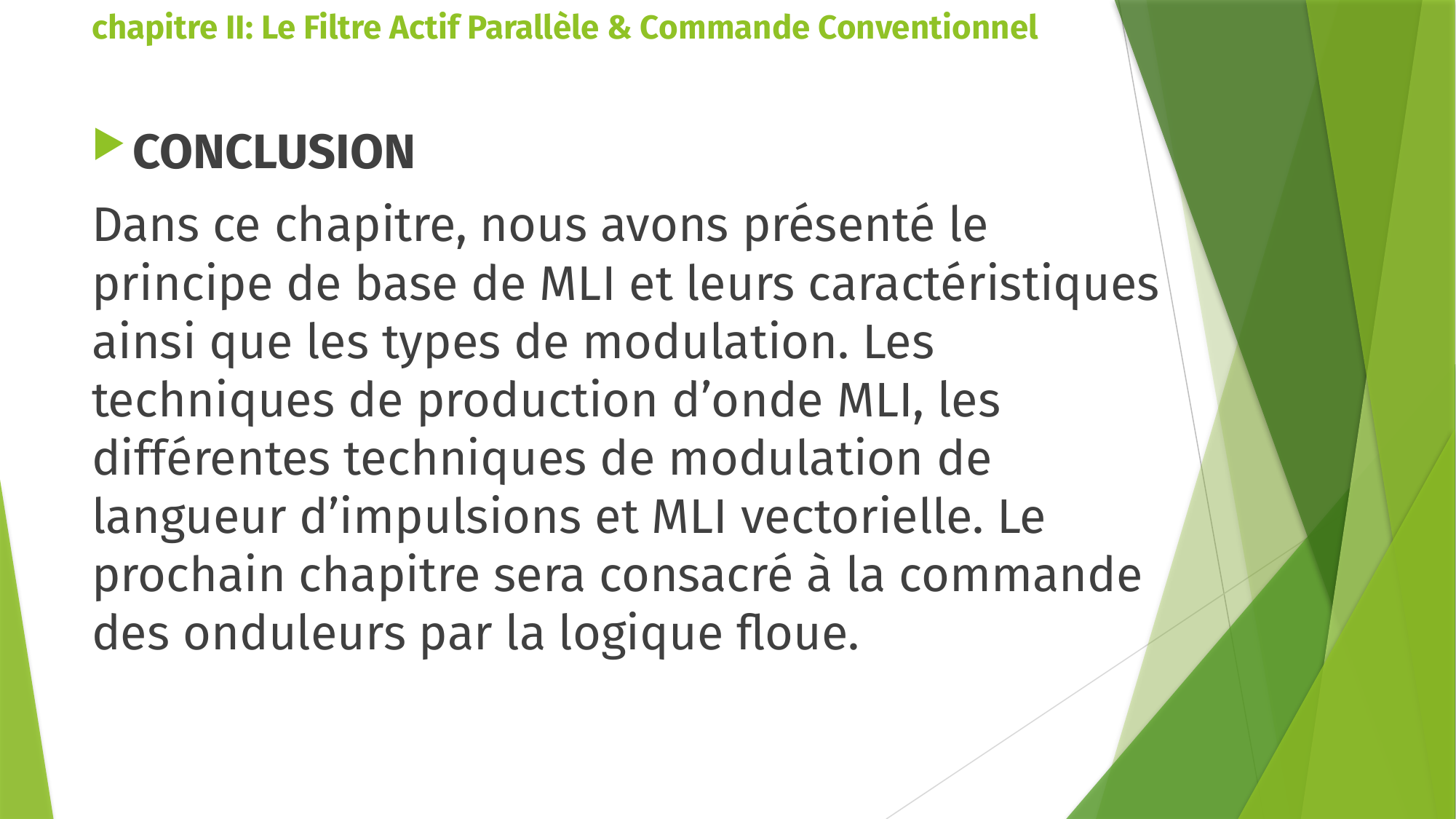

# chapitre II: Le Filtre Actif Parallèle & Commande Conventionnel
CONCLUSION
Dans ce chapitre, nous avons présenté le principe de base de MLI et leurs caractéristiques ainsi que les types de modulation. Les techniques de production d’onde MLI, les différentes techniques de modulation de langueur d’impulsions et MLI vectorielle. Le prochain chapitre sera consacré à la commande des onduleurs par la logique floue.